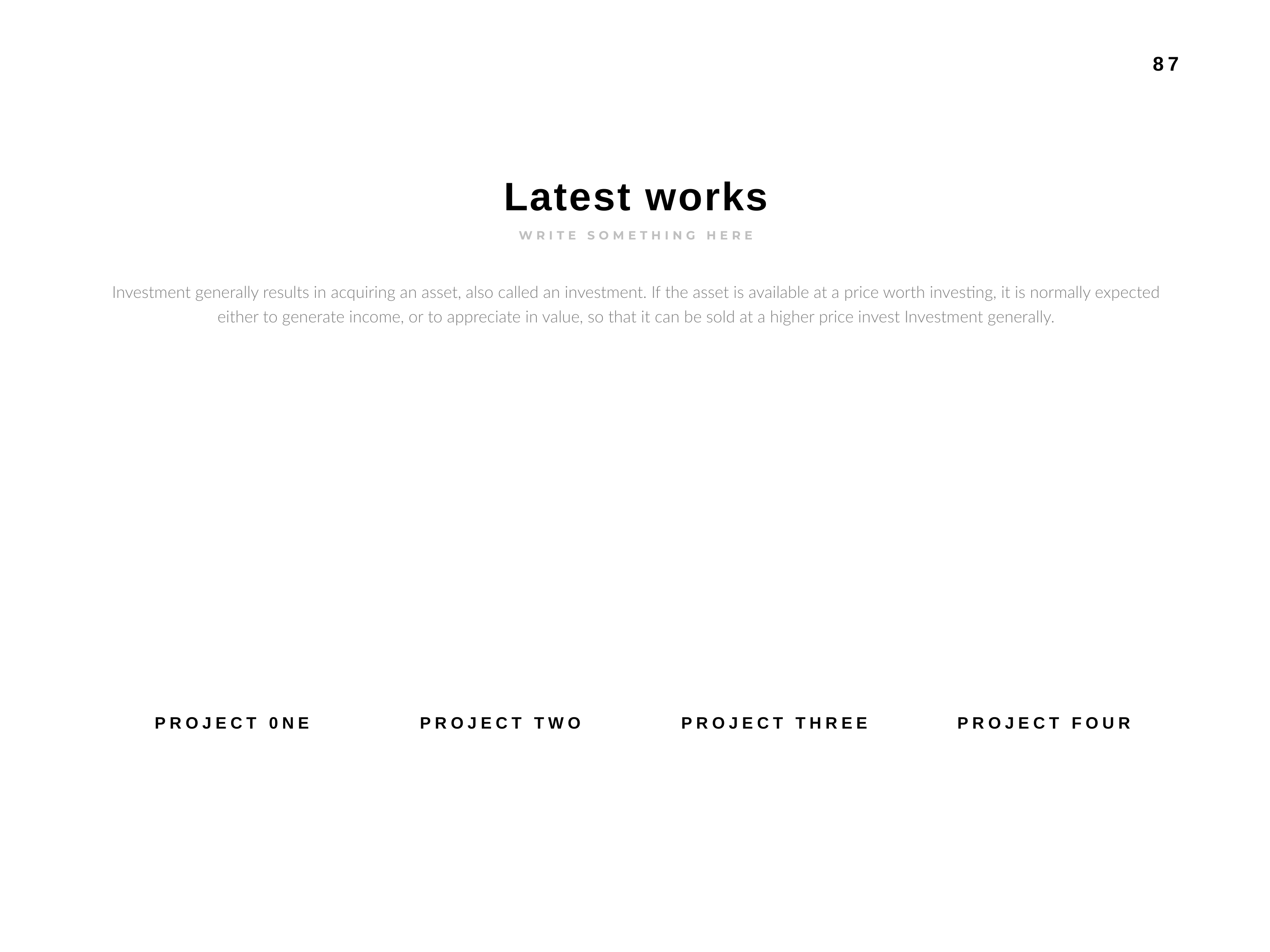

Latest works
WRITE SOMETHING HERE
Investment generally results in acquiring an asset, also called an investment. If the asset is available at a price worth investing, it is normally expected either to generate income, or to appreciate in value, so that it can be sold at a higher price invest Investment generally.

PROJECT 0NE
PROJECT TWO
PROJECT THREE
PROJECT FOUR